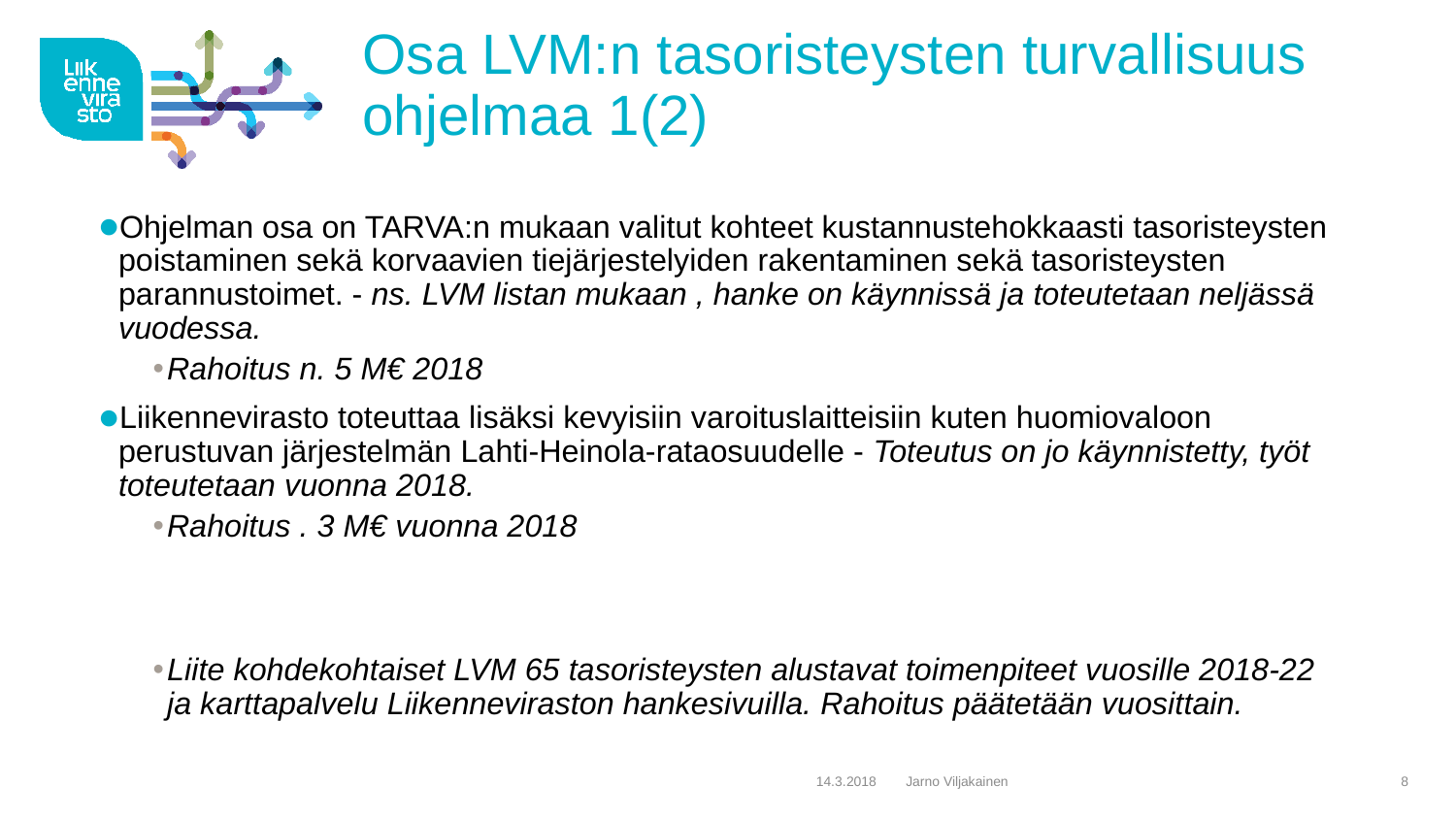

# Osa LVM:n tasoristeysten turvallisuus ohjelmaa 1(2)
Ohjelman osa on TARVA:n mukaan valitut kohteet kustannustehokkaasti tasoristeysten poistaminen sekä korvaavien tiejärjestelyiden rakentaminen sekä tasoristeysten parannustoimet. - ns. LVM listan mukaan , hanke on käynnissä ja toteutetaan neljässä vuodessa.
Rahoitus n. 5 M€ 2018
Liikennevirasto toteuttaa lisäksi kevyisiin varoituslaitteisiin kuten huomiovaloon perustuvan järjestelmän Lahti-Heinola-rataosuudelle - Toteutus on jo käynnistetty, työt toteutetaan vuonna 2018.
Rahoitus . 3 M€ vuonna 2018

Liite kohdekohtaiset LVM 65 tasoristeysten alustavat toimenpiteet vuosille 2018-22 ja karttapalvelu Liikenneviraston hankesivuilla. Rahoitus päätetään vuosittain.
14.3.2018
Jarno Viljakainen
8